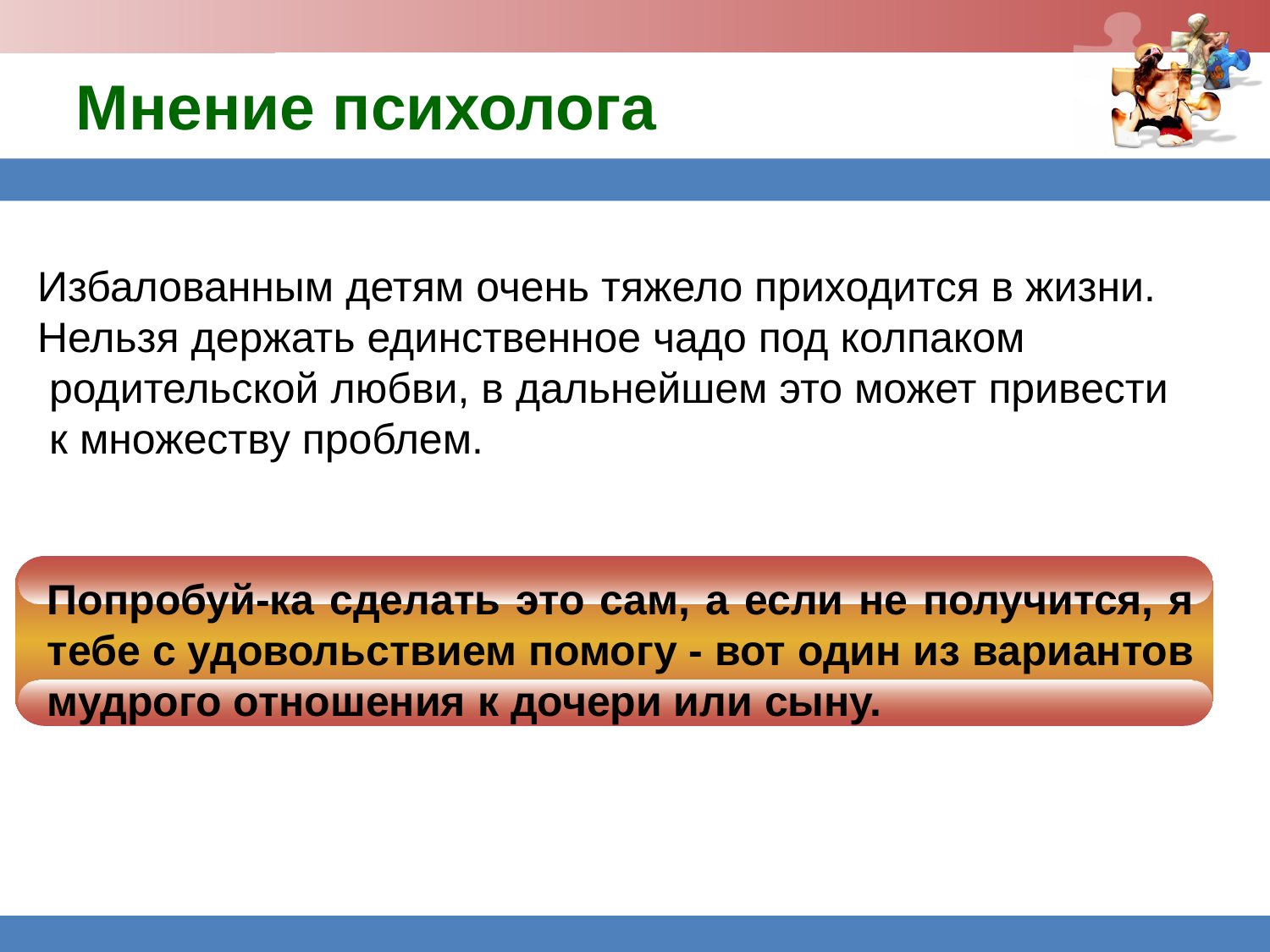

Мнение психолога
Избалованным детям очень тяжело приходится в жизни.
Нельзя держать единственное чадо под колпаком
 родительской любви, в дальнейшем это может привести
 к множеству проблем.

Попробуй-ка сделать это сам, а если не получится, я тебе с удовольствием помогу - вот один из вариантов мудрого отношения к дочери или сыну.